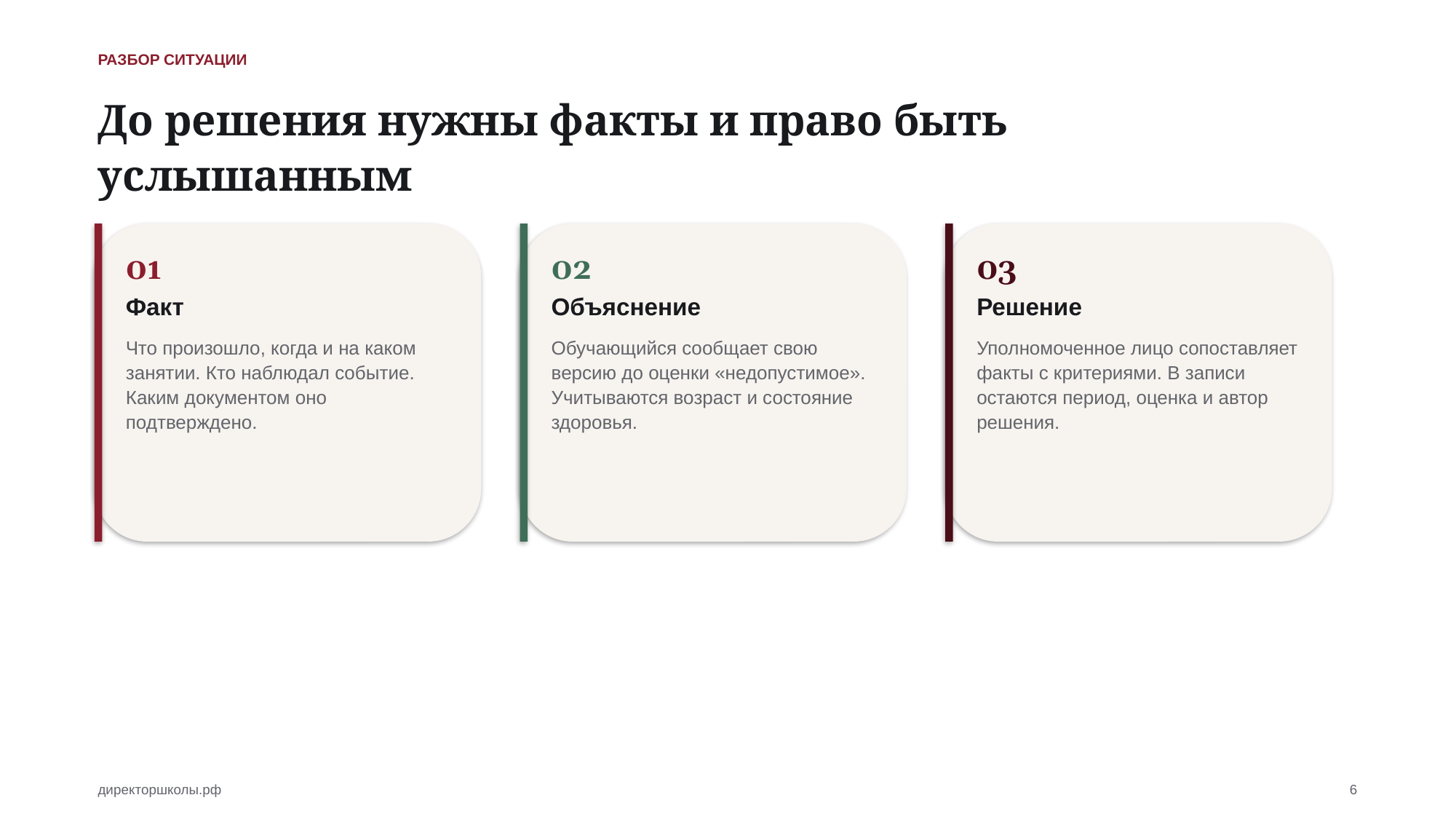

РАЗБОР СИТУАЦИИ
До решения нужны факты и право быть услышанным

01
02
03
Факт
Объяснение
Решение
Что произошло, когда и на каком занятии. Кто наблюдал событие. Каким документом оно подтверждено.
Обучающийся сообщает свою версию до оценки «недопустимое». Учитываются возраст и состояние здоровья.
Уполномоченное лицо сопоставляет факты с критериями. В записи остаются период, оценка и автор решения.
директоршколы.рф
6